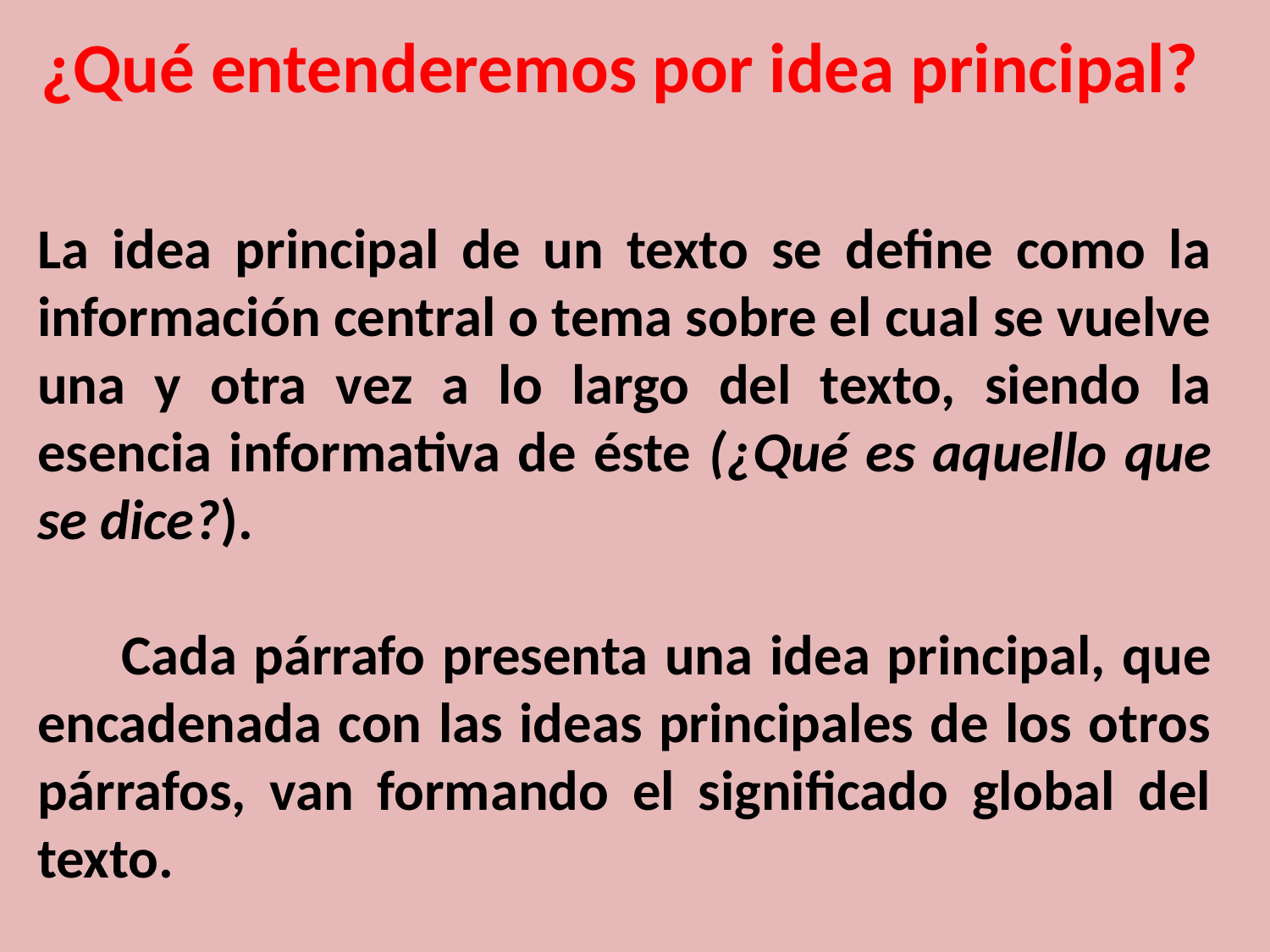

¿Qué entenderemos por idea principal?
La idea principal de un texto se define como la información central o tema sobre el cual se vuelve una y otra vez a lo largo del texto, siendo la esencia informativa de éste (¿Qué es aquello que se dice?).

     Cada párrafo presenta una idea principal, que encadenada con las ideas principales de los otros párrafos, van formando el significado global del texto.